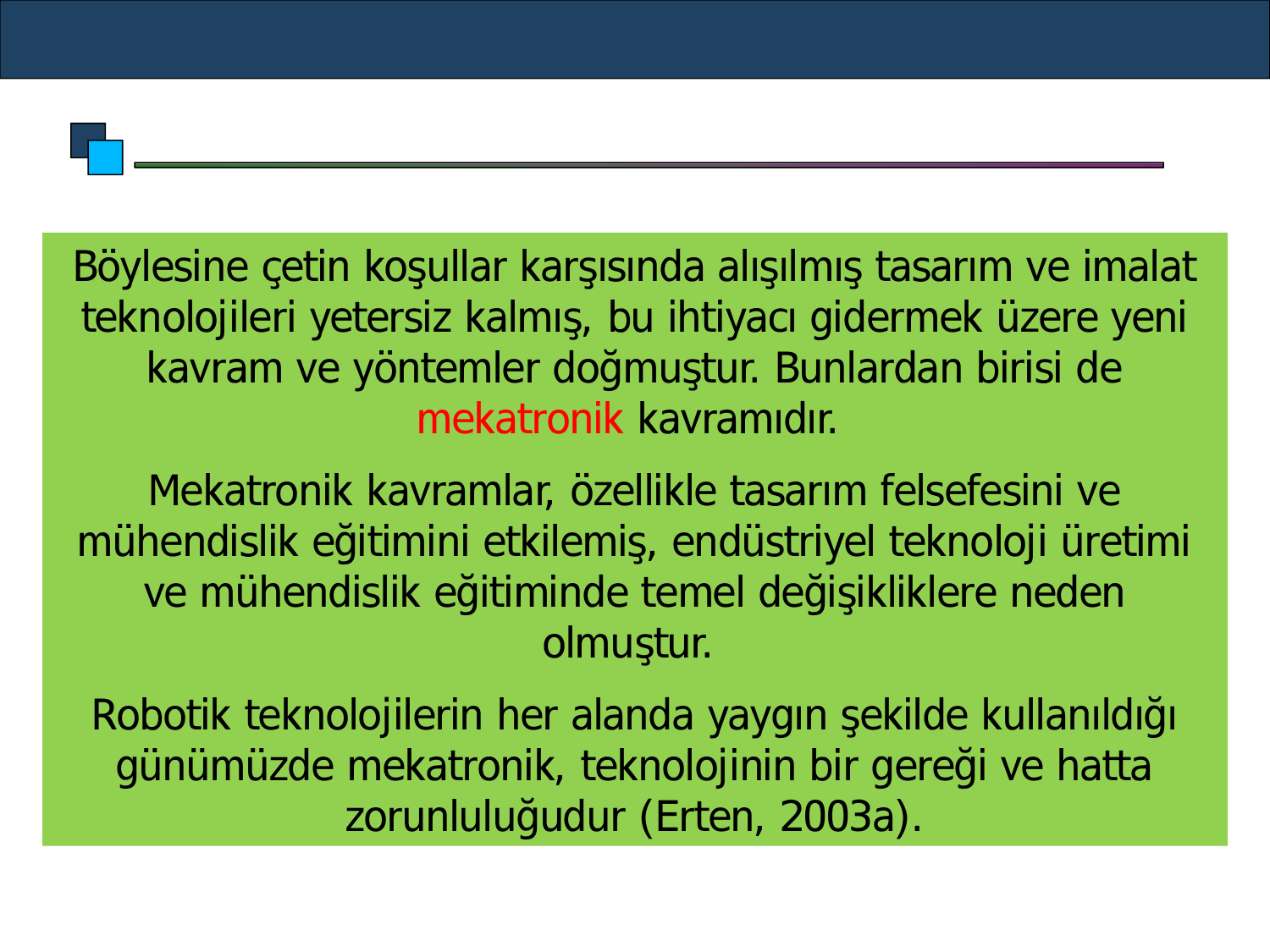

Böylesine çetin koşullar karşısında alışılmış tasarım ve imalat teknolojileri yetersiz kalmış, bu ihtiyacı gidermek üzere yeni kavram ve yöntemler doğmuştur. Bunlardan birisi de mekatronik kavramıdır.
Mekatronik kavramlar, özellikle tasarım felsefesini ve mühendislik eğitimini etkilemiş, endüstriyel teknoloji üretimi ve mühendislik eğitiminde temel değişikliklere neden olmuştur.
Robotik teknolojilerin her alanda yaygın şekilde kullanıldığı günümüzde mekatronik, teknolojinin bir gereği ve hatta zorunluluğudur (Erten, 2003a).